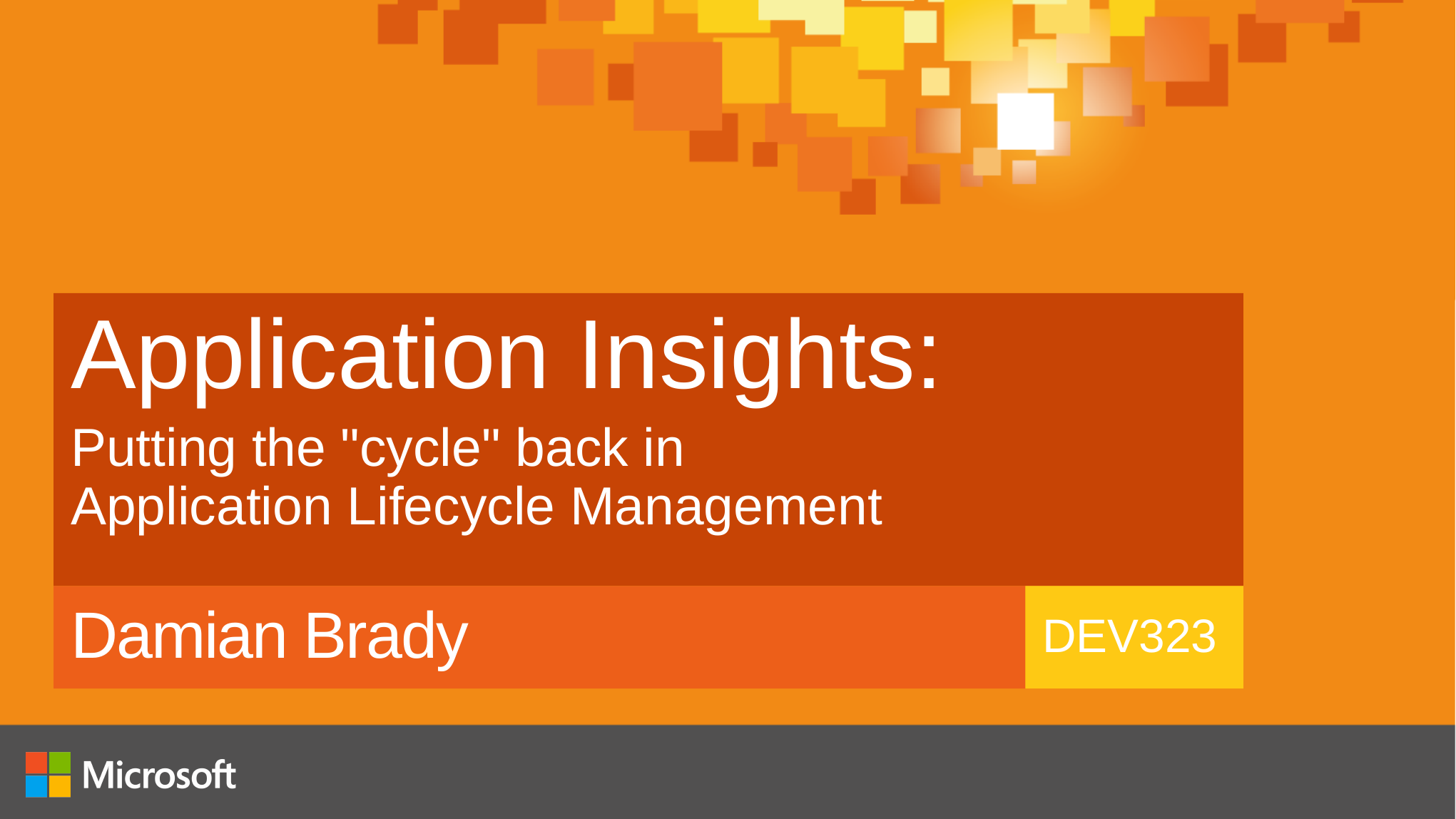

Application Insights:
Putting the "cycle" back in
Application Lifecycle Management
# Damian Brady
DEV323